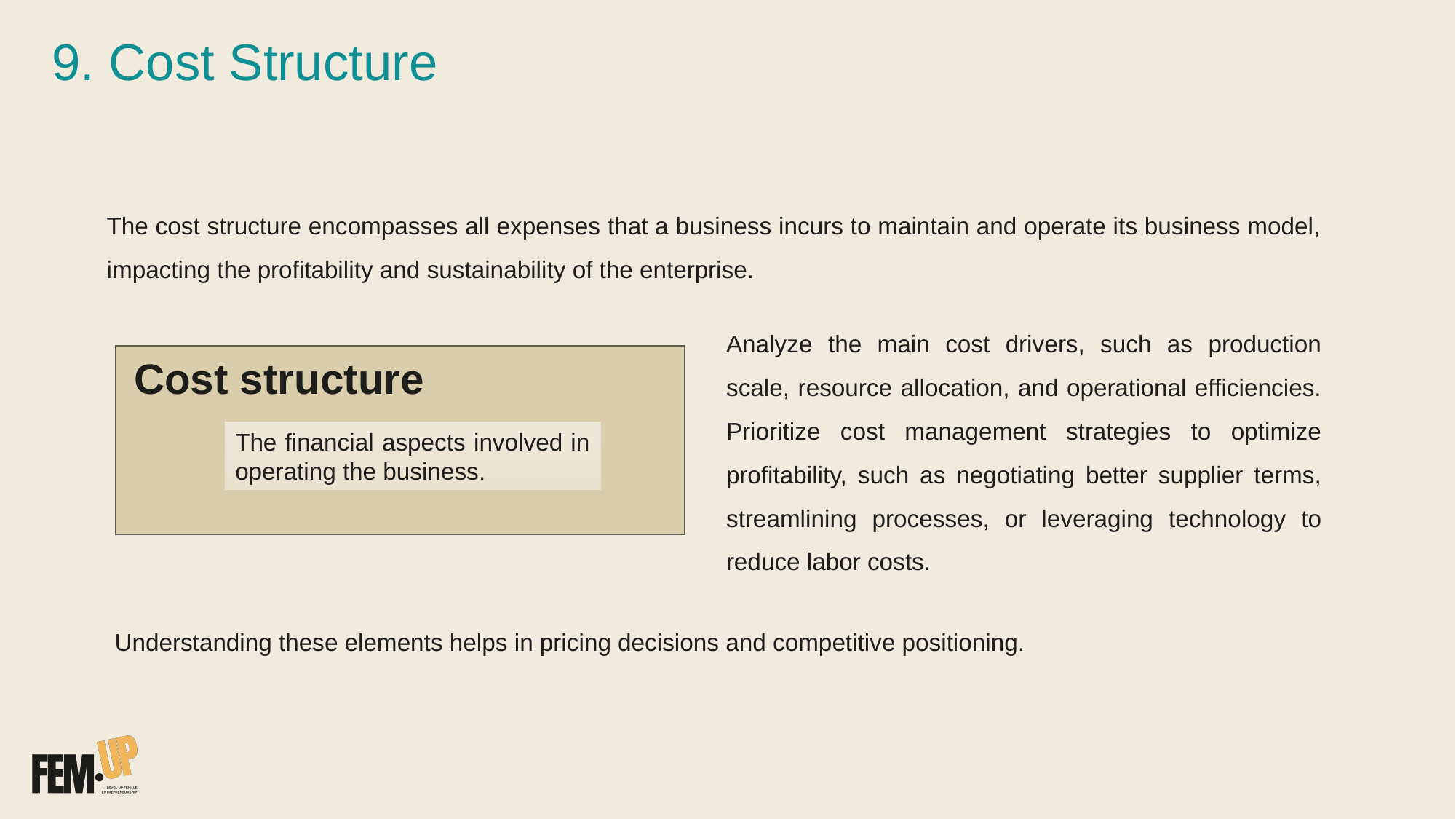

# 9. Cost Structure
The cost structure encompasses all expenses that a business incurs to maintain and operate its business model, impacting the profitability and sustainability of the enterprise.
Analyze the main cost drivers, such as production scale, resource allocation, and operational efficiencies. Prioritize cost management strategies to optimize profitability, such as negotiating better supplier terms, streamlining processes, or leveraging technology to reduce labor costs.

Cost structure
The financial aspects involved in operating the business.
Understanding these elements helps in pricing decisions and competitive positioning.